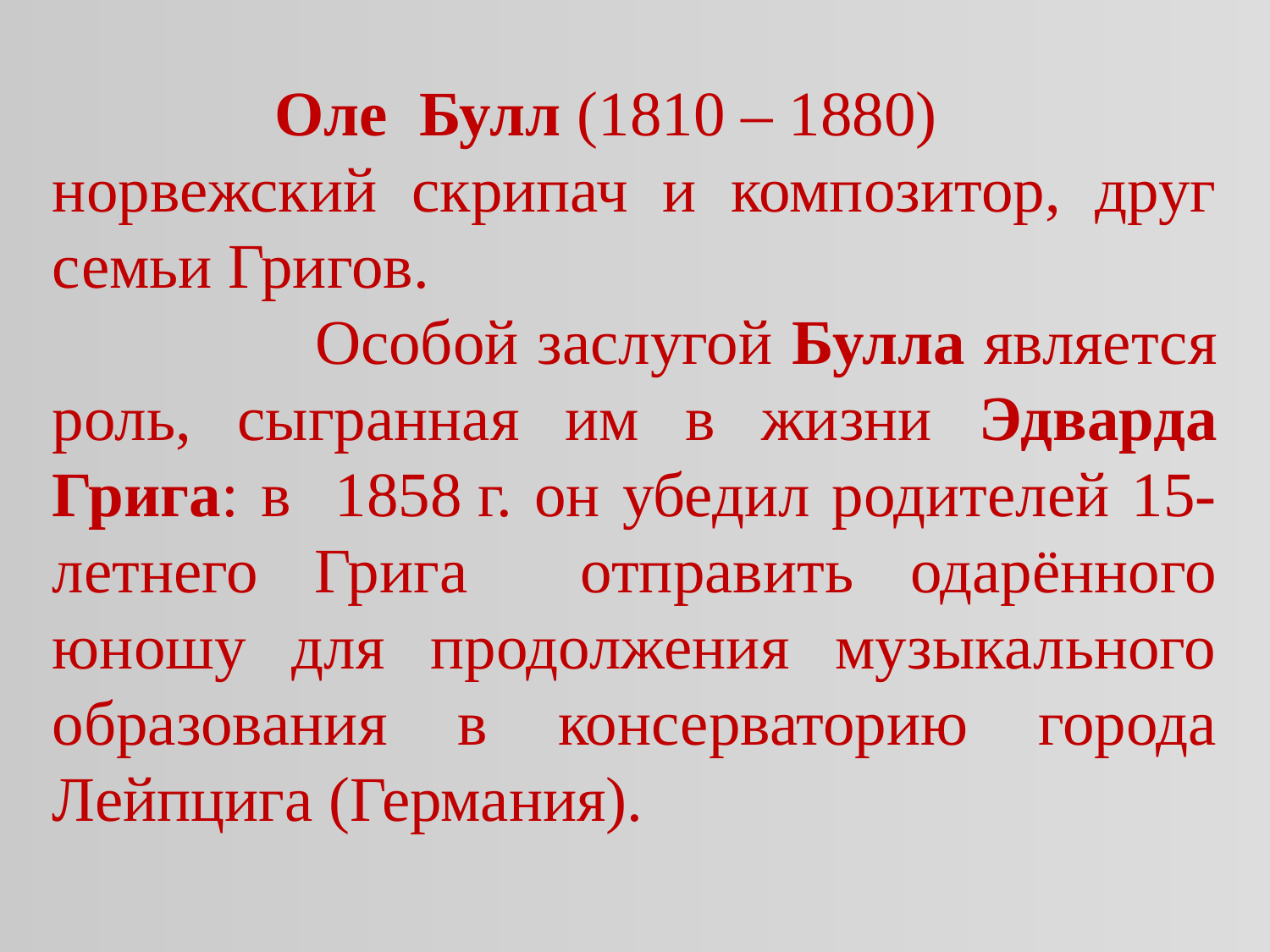

#
              Оле  Булл (1810 – 1880)
норвежский скрипач и композитор, друг семьи Григов.
              Особой заслугой Булла является роль, сыгранная им в жизни Эдварда Грига: в  1858 г. он убедил родителей 15-летнего Грига  отправить одарённого юношу для продолжения музыкального образования в консерваторию города Лейпцига (Германия).